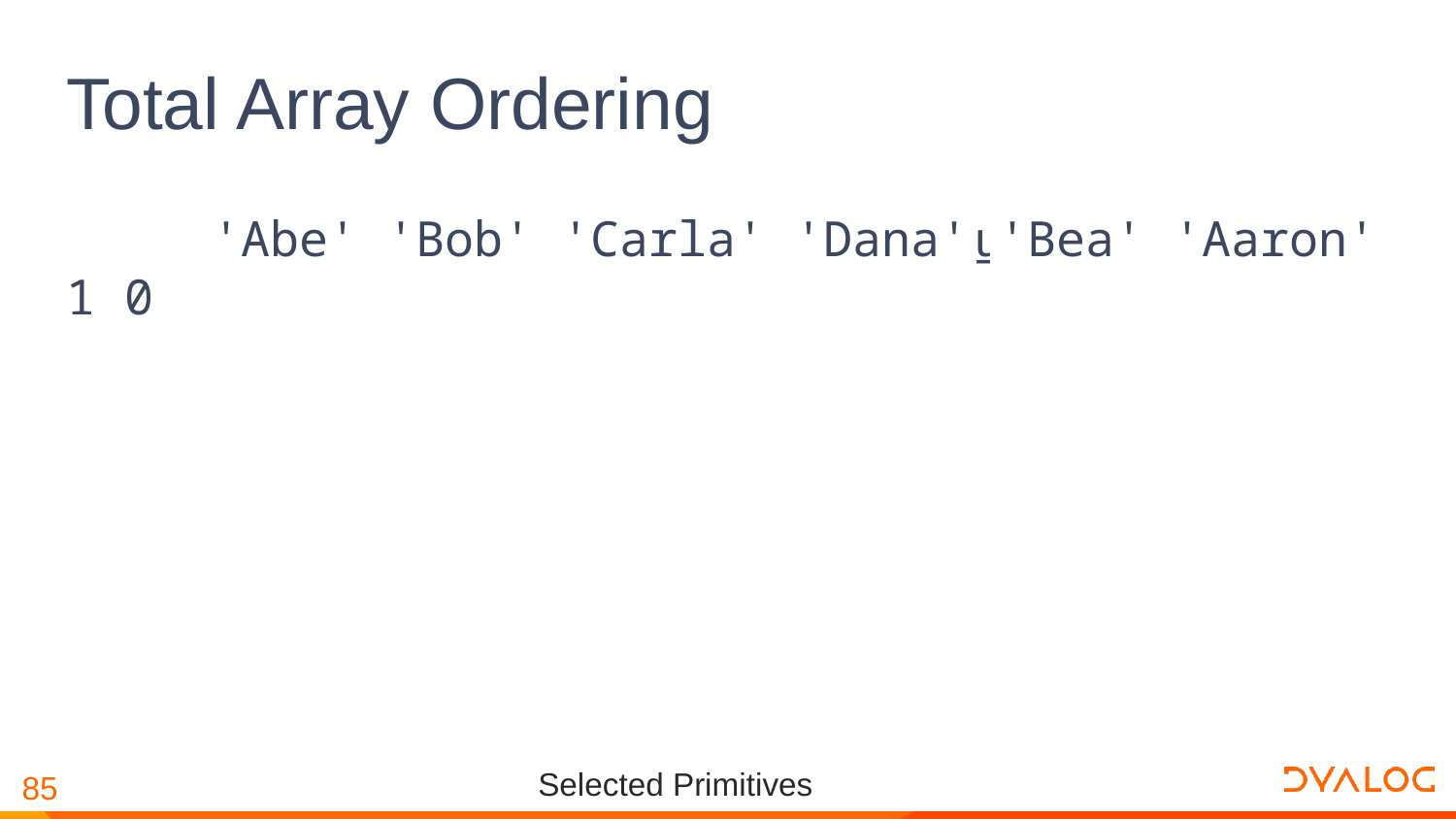

# Total Array Ordering
     'Abe' 'Bob' 'Carla' 'Dana'⍸'Bea' 'Aaron'
1 0